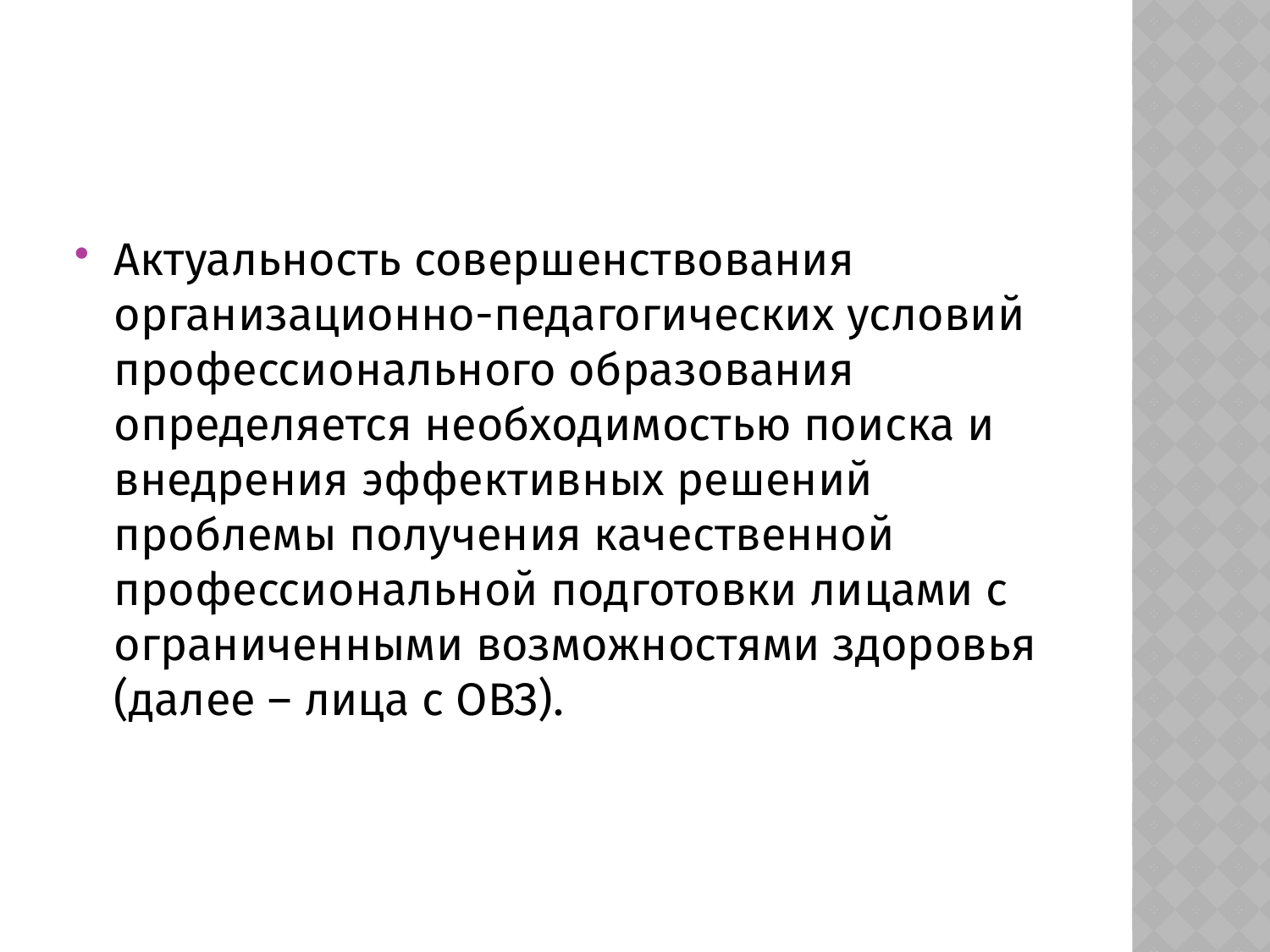

#
Актуальность совершенствования организационно-педагогических условий профессионального образования определяется необходимостью поиска и внедрения эффективных решений проблемы получения качественной профессиональной подготовки лицами с ограниченными возможностями здоровья (далее – лица с ОВЗ).